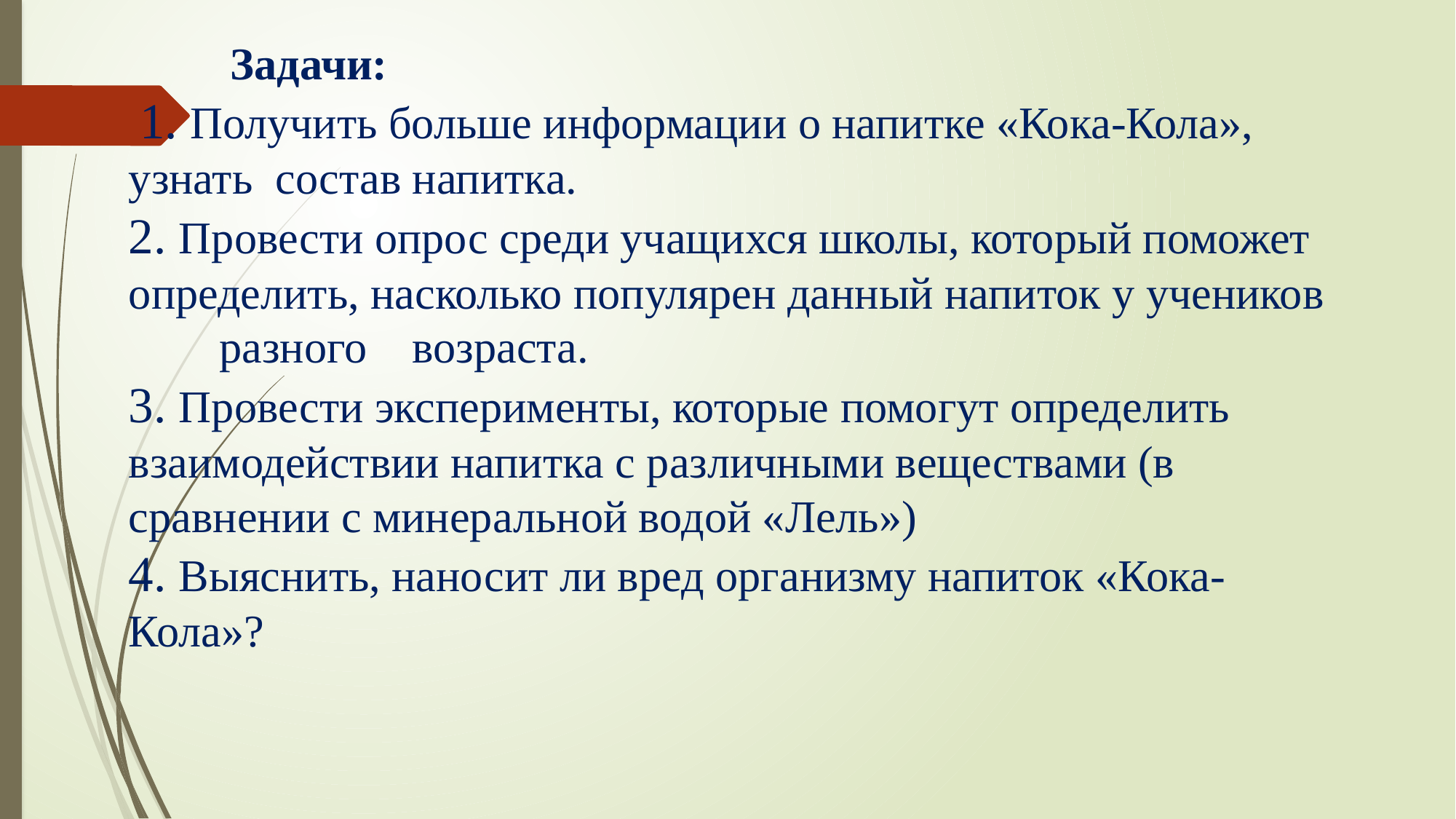

# Задачи:  1. Получить больше информации о напитке «Кока-Кола», узнать  состав напитка. 2. Провести опрос среди учащихся школы, который поможет определить, насколько популярен данный напиток у учеников 	разного    возраста. 3. Провести эксперименты, которые помогут определить взаимодействии напитка с различными веществами (в сравнении с минеральной водой «Лель») 4. Выяснить, наносит ли вред организму напиток «Кока-Кола»?